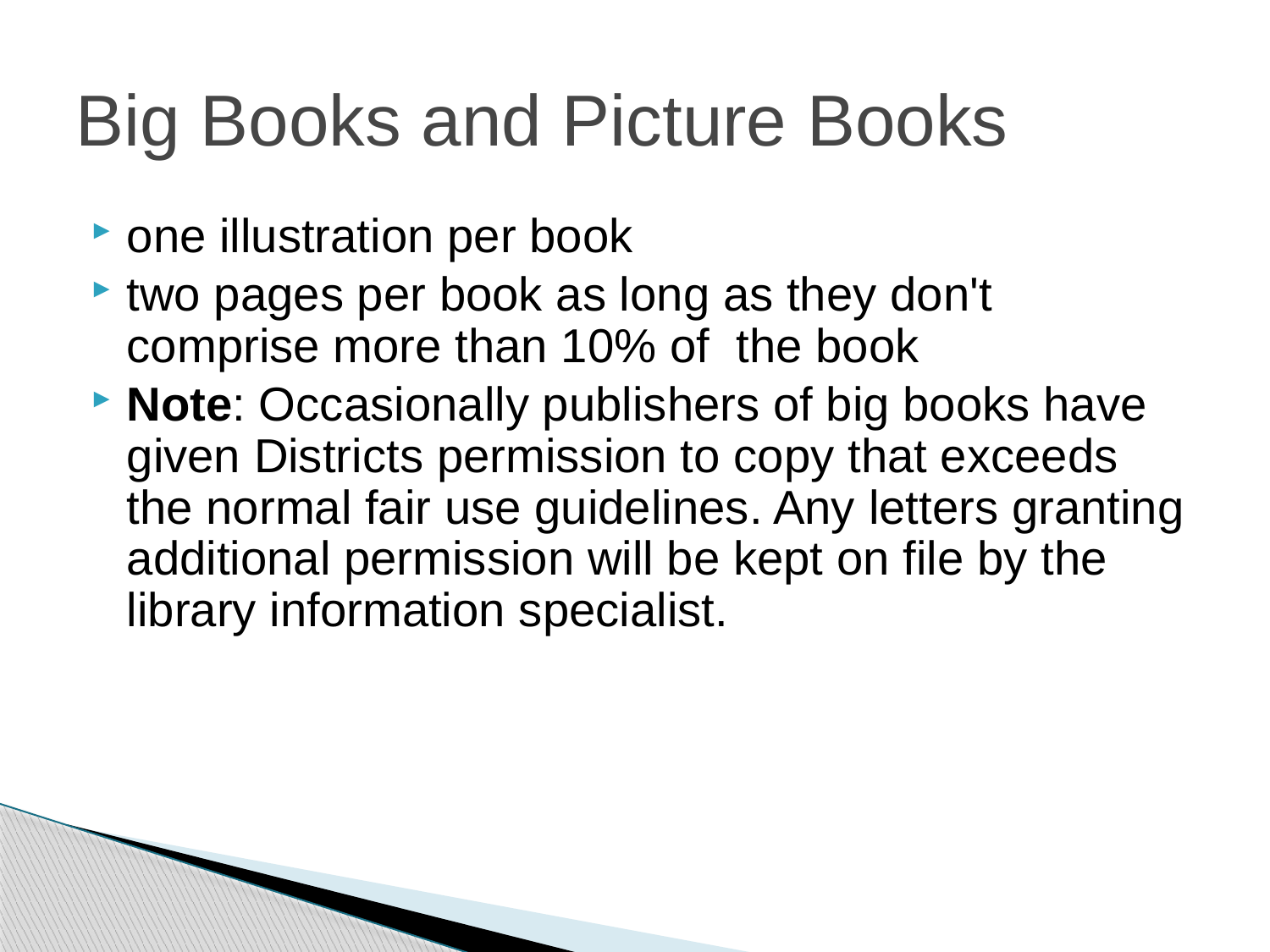

# Big Books and Picture Books
one illustration per book
two pages per book as long as they don't comprise more than 10% of  the book
Note: Occasionally publishers of big books have given Districts permission to copy that exceeds the normal fair use guidelines. Any letters granting additional permission will be kept on file by the library information specialist.